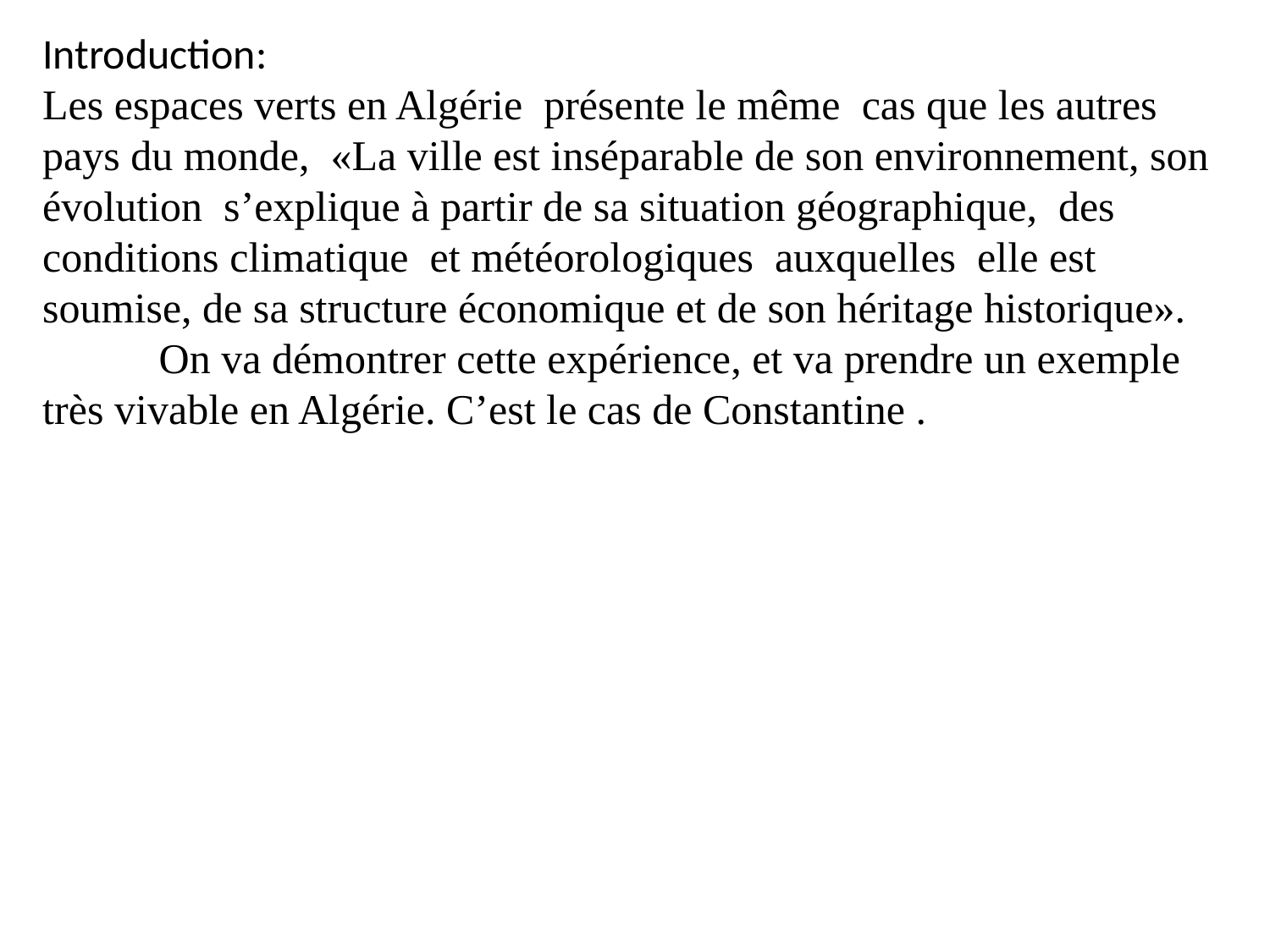

# Introduction: Les espaces verts en Algérie  présente le même  cas que les autres pays du monde,  «La ville est inséparable de son environnement, son évolution  s’explique à partir de sa situation géographique,  des conditions climatique  et météorologiques  auxquelles  elle est soumise, de sa structure économique et de son héritage historique». On va démontrer cette expérience, et va prendre un exemple très vivable en Algérie. C’est le cas de Constantine .